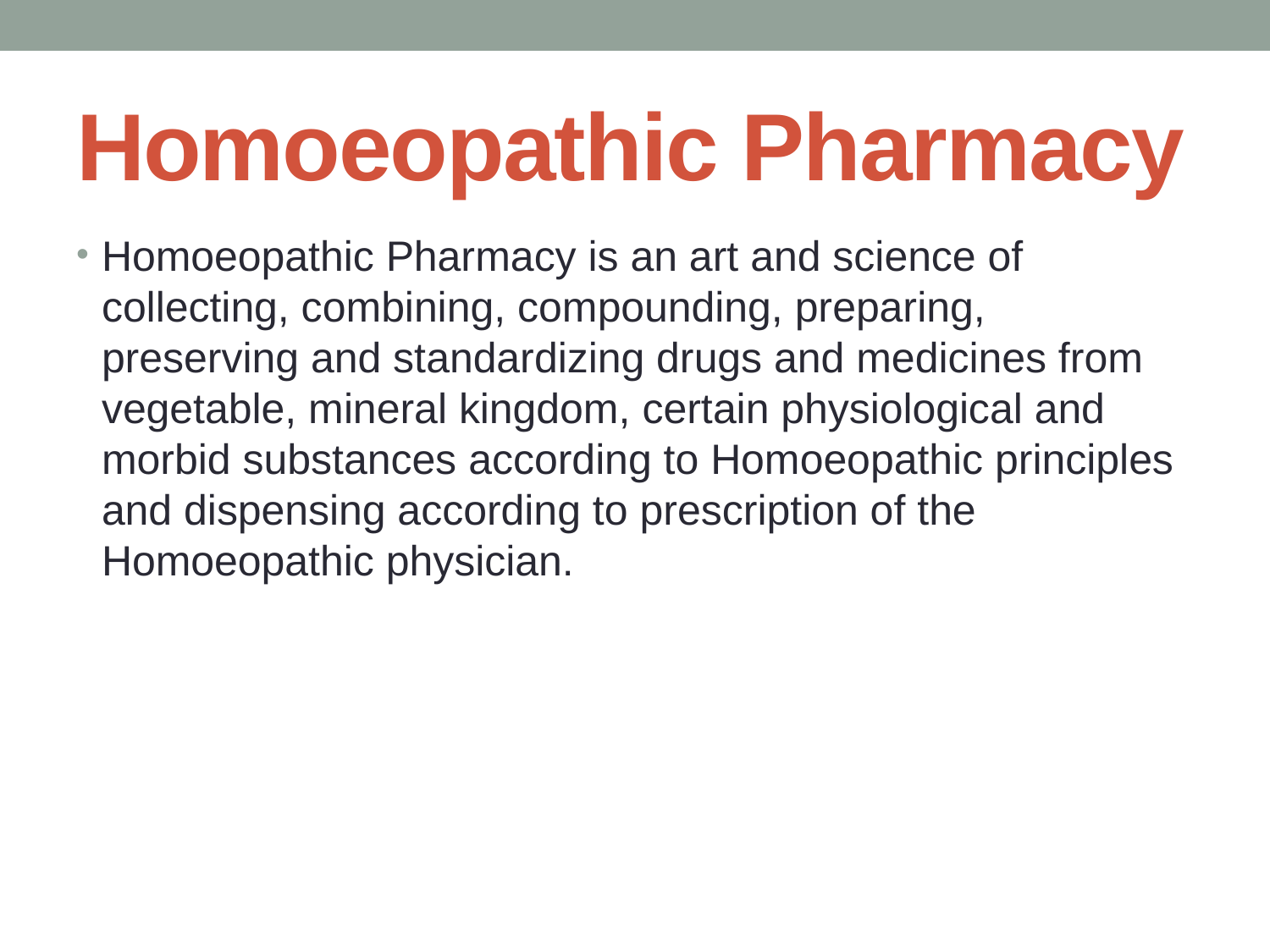

# Homoeopathic Pharmacy
Homoeopathic Pharmacy is an art and science of collecting, combining, compounding, preparing, preserving and standardizing drugs and medicines from vegetable, mineral kingdom, certain physiological and morbid substances according to Homoeopathic principles and dispensing according to prescription of the Homoeopathic physician.